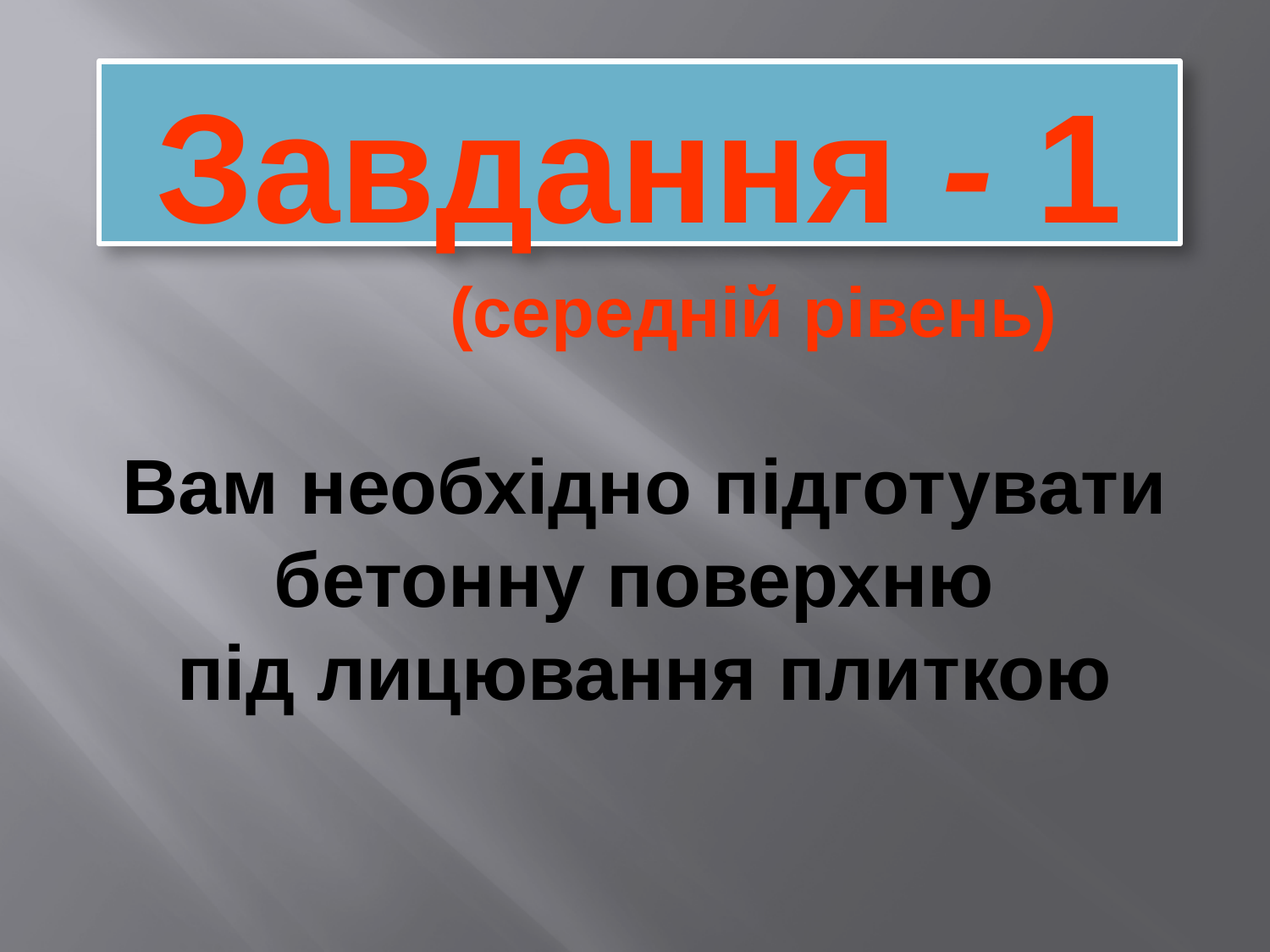

Завдання - 1
# (середній рівень) Вам необхідно підготувати бетонну поверхню під лицювання плиткою